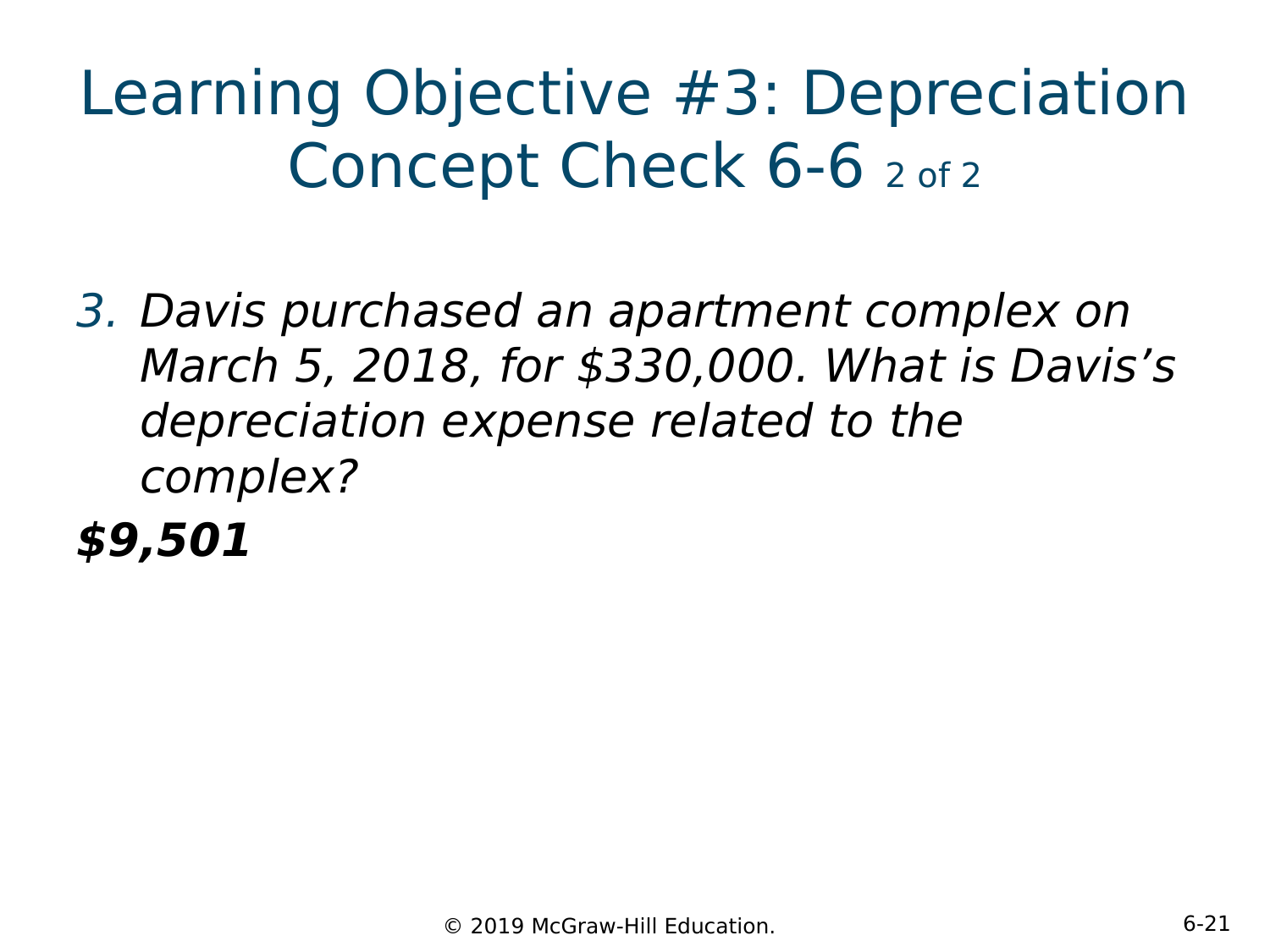

# Learning Objective #3: Depreciation Concept Check 6-6 2 of 2
Davis purchased an apartment complex on March 5, 2018, for $330,000. What is Davis’s depreciation expense related to the complex?
$9,501